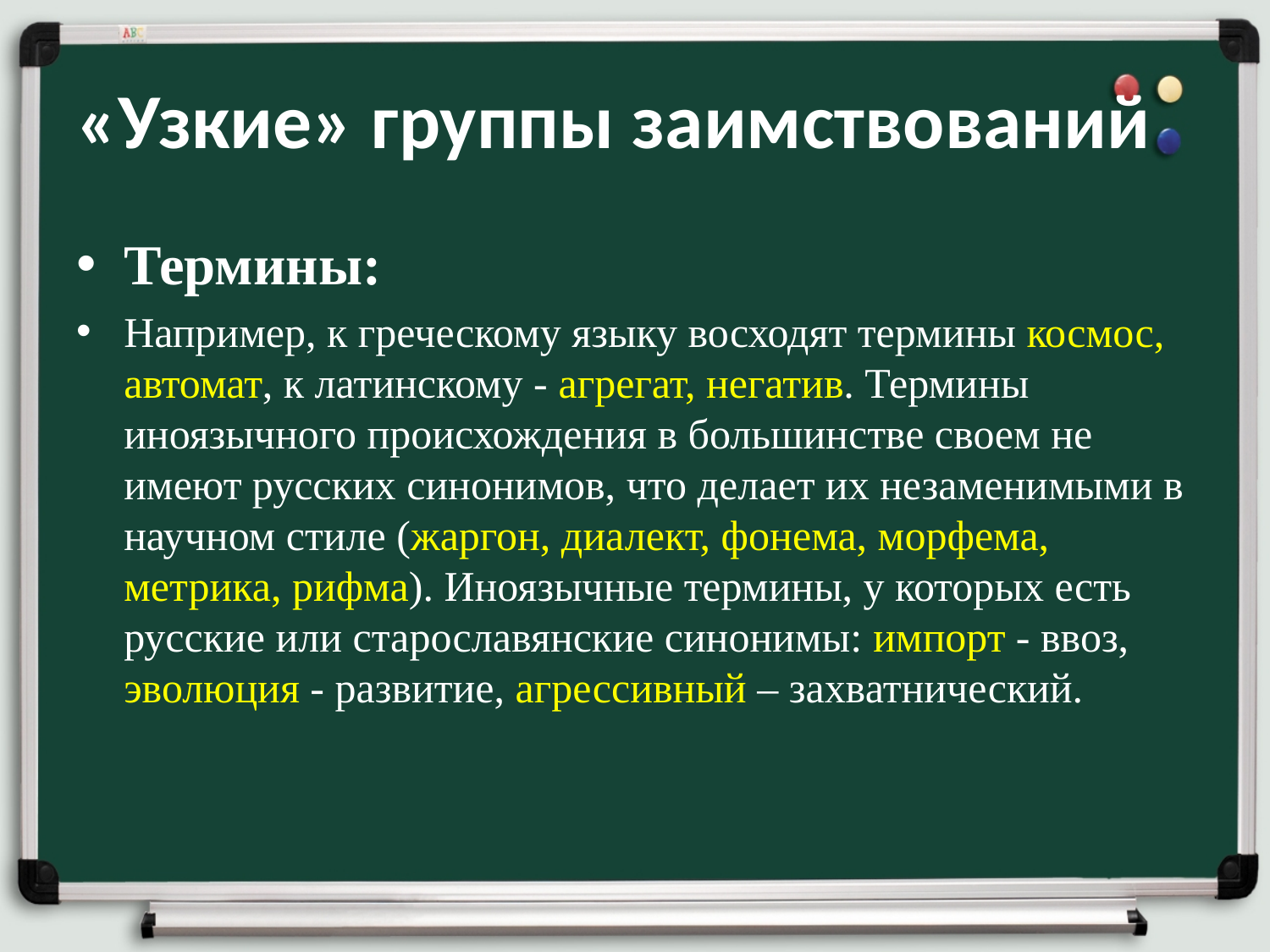

# «Узкие» группы заимствований
Термины:
Например, к греческому языку восходят термины космос, автомат, к латинскому - агрегат, негатив. Термины иноязычного происхождения в большинстве своем не имеют русских синонимов, что делает их незаменимыми в научном стиле (жаргон, диалект, фонема, морфема, метрика, рифма). Иноязычные термины, у которых есть русские или старославянские синонимы: импорт - ввоз, эволюция - развитие, агрессивный – захватнический.